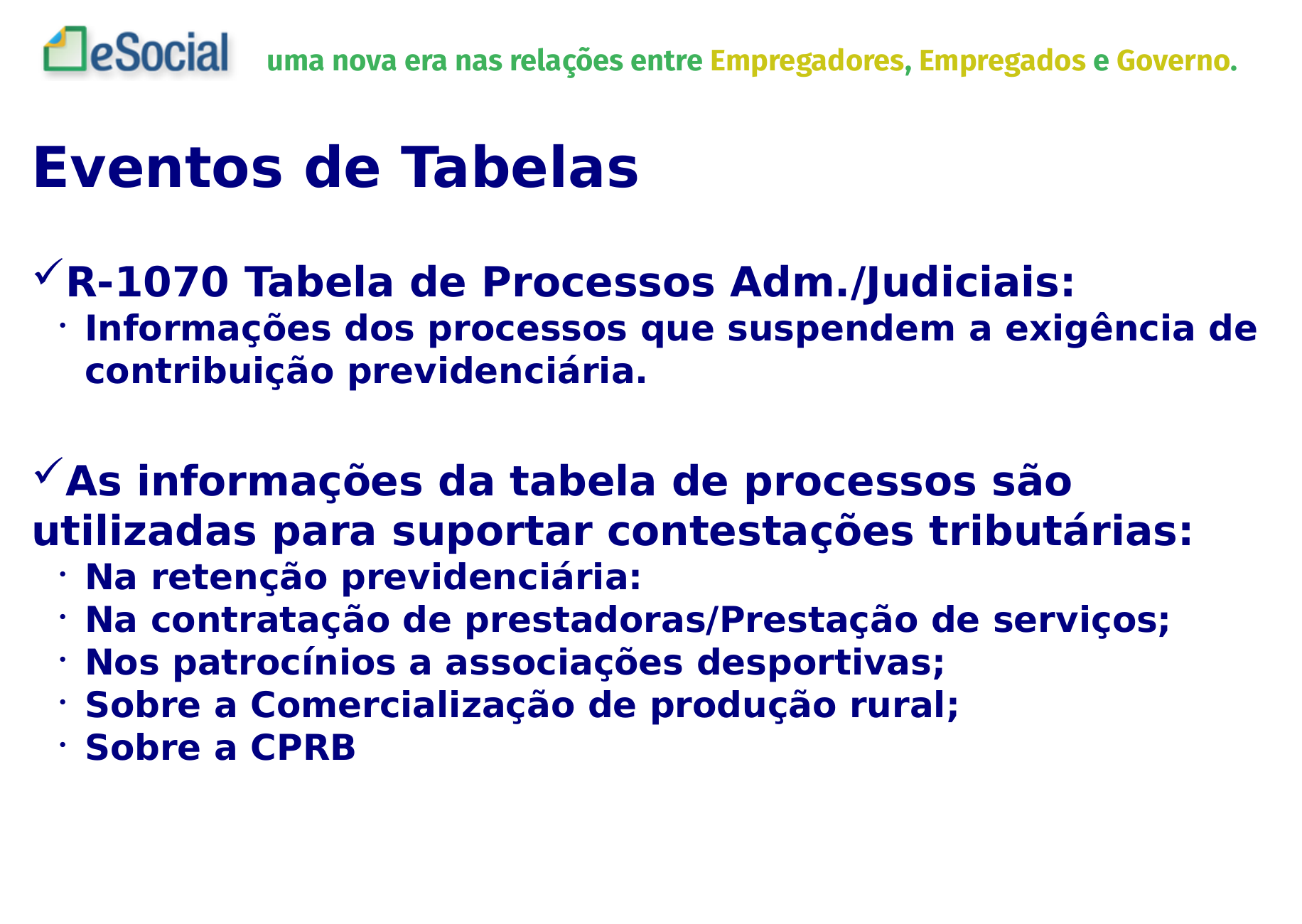

Eventos de Tabelas

R-1070	Tabela de Processos Adm./Judiciais:
Informações dos processos que suspendem a exigência de contribuição previdenciária.

As informações da tabela de processos são utilizadas para suportar contestações tributárias:
Na retenção previdenciária:
Na contratação de prestadoras/Prestação de serviços;
Nos patrocínios a associações desportivas;
Sobre a Comercialização de produção rural;
Sobre a CPRB